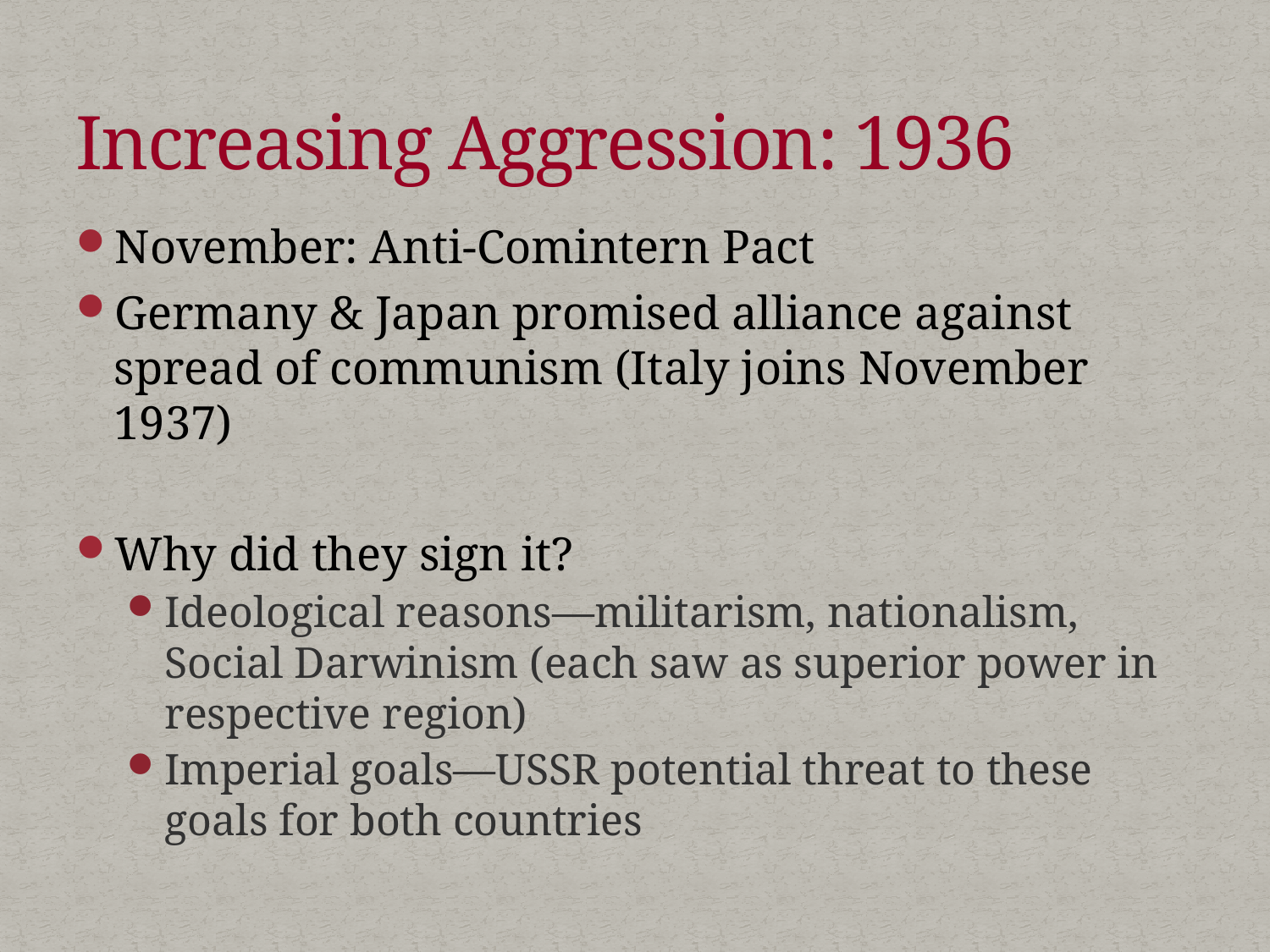

# Increasing Aggression: 1936
November: Anti-Comintern Pact
Germany & Japan promised alliance against spread of communism (Italy joins November 1937)

Why did they sign it?
Ideological reasons—militarism, nationalism, Social Darwinism (each saw as superior power in respective region)
Imperial goals—USSR potential threat to these goals for both countries